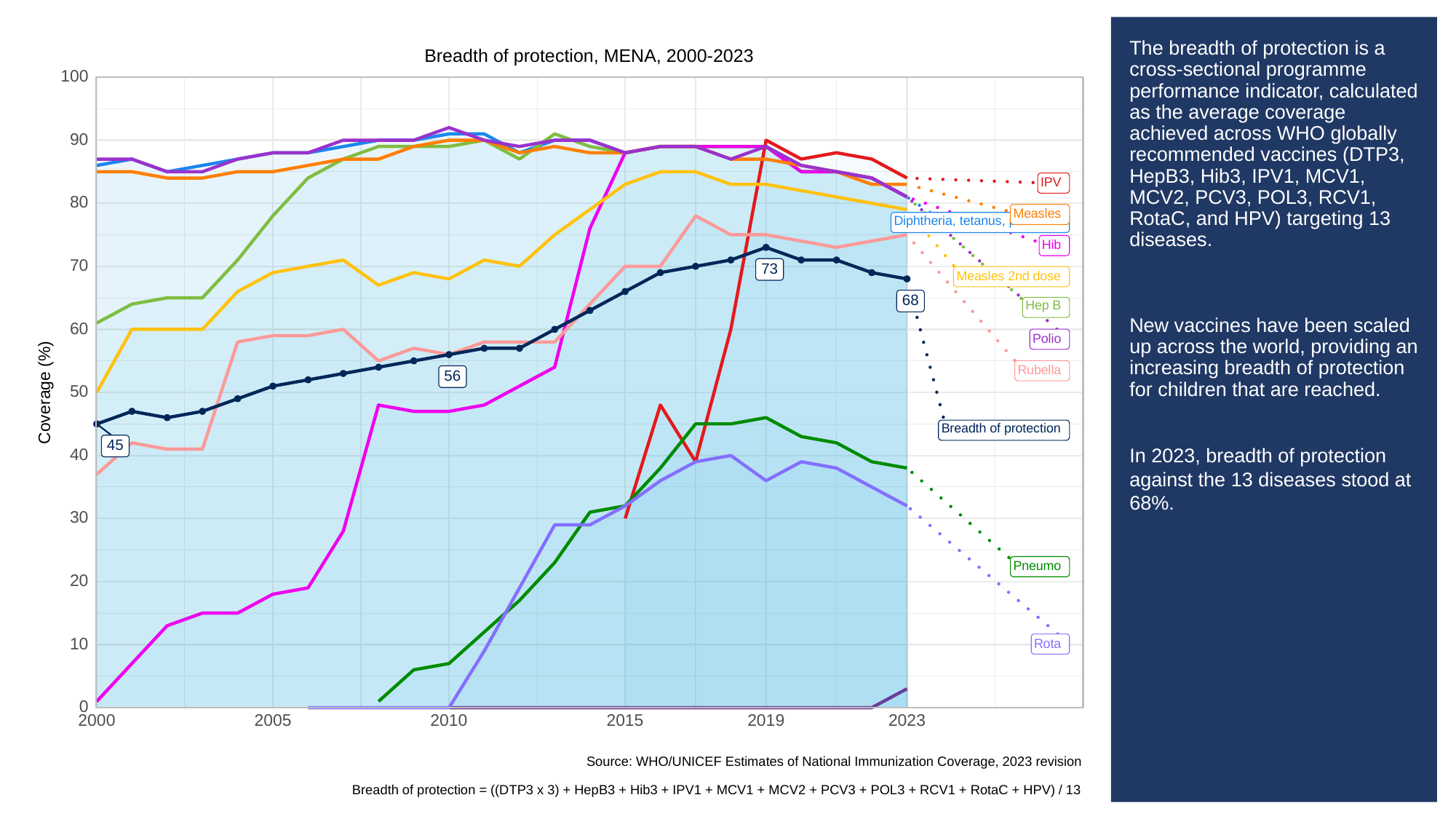

# The breadth of protection is a cross-sectional programme performance indicator, calculated as the average coverage achieved across WHO globally recommended vaccines (DTP3, HepB3, Hib3, IPV1, MCV1, MCV2, PCV3, POL3, RCV1, RotaC, and HPV) targeting 13 diseases.

New vaccines have been scaled up across the world, providing an increasing breadth of protection for children that are reached.

In 2023, breadth of protection against the 13 diseases stood at 68%.

Breadth of protection, MENA, 2000-2023
100

90

IPV

80

Measles

Diphtheria, tetanus, pertussis

Hib

70

73

Measles 2nd dose

68

Hep B

60

Polio

Rubella

56

Coverage (%)
50

Breadth of protection

45
40

30

Pneumo
20

10
Rota

0

2023
2000
2005
2010
2015
2019
Source: WHO/UNICEF Estimates of National Immunization Coverage, 2023 revision

Breadth of protection = ((DTP3 x 3) + HepB3 + Hib3 + IPV1 + MCV1 + MCV2 + PCV3 + POL3 + RCV1 + RotaC + HPV) / 13